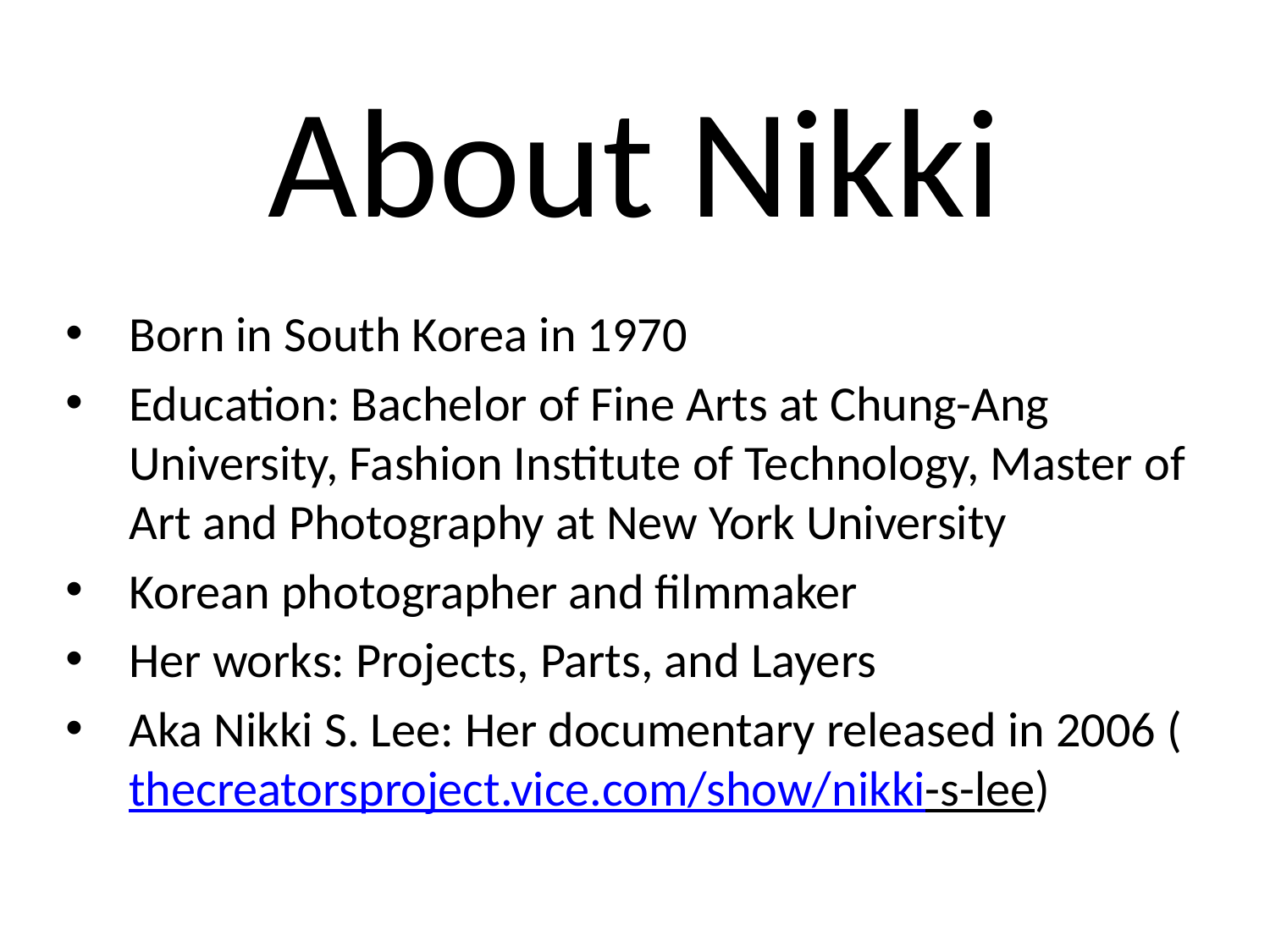

# About Nikki
Born in South Korea in 1970
Education: Bachelor of Fine Arts at Chung-Ang University, Fashion Institute of Technology, Master of Art and Photography at New York University
Korean photographer and filmmaker
Her works: Projects, Parts, and Layers
Aka Nikki S. Lee: Her documentary released in 2006 (thecreatorsproject.vice.com/show/nikki-s-lee)